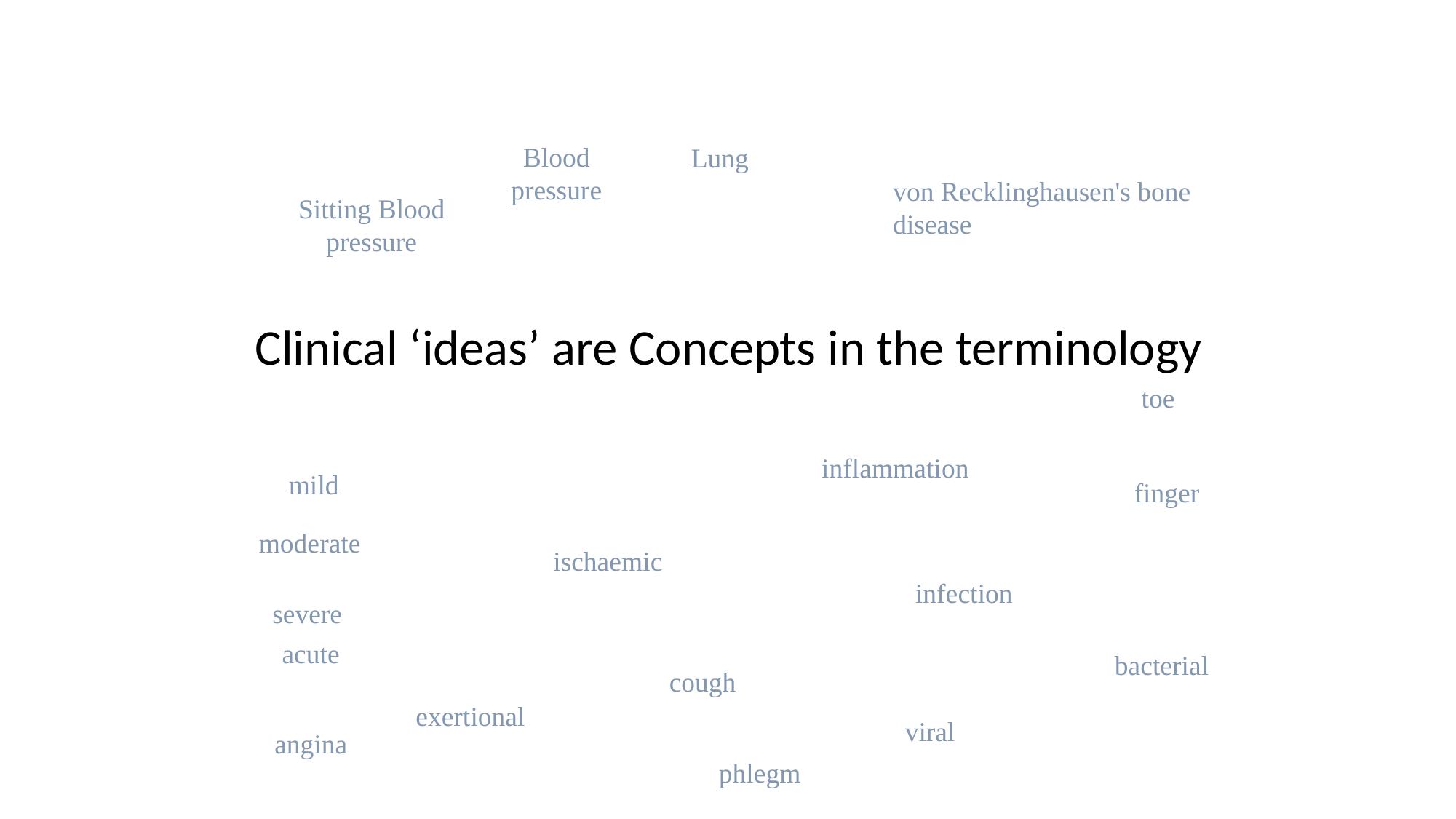

Blood pressure
Lung
inflammation
infection
von Recklinghausen's bone disease
Sitting Blood pressure
# Clinical ‘ideas’ are Concepts in the terminology
toe
mild
moderate
severe
finger
ischaemic
acute
bacterial
cough
exertional
angina
viral
phlegm